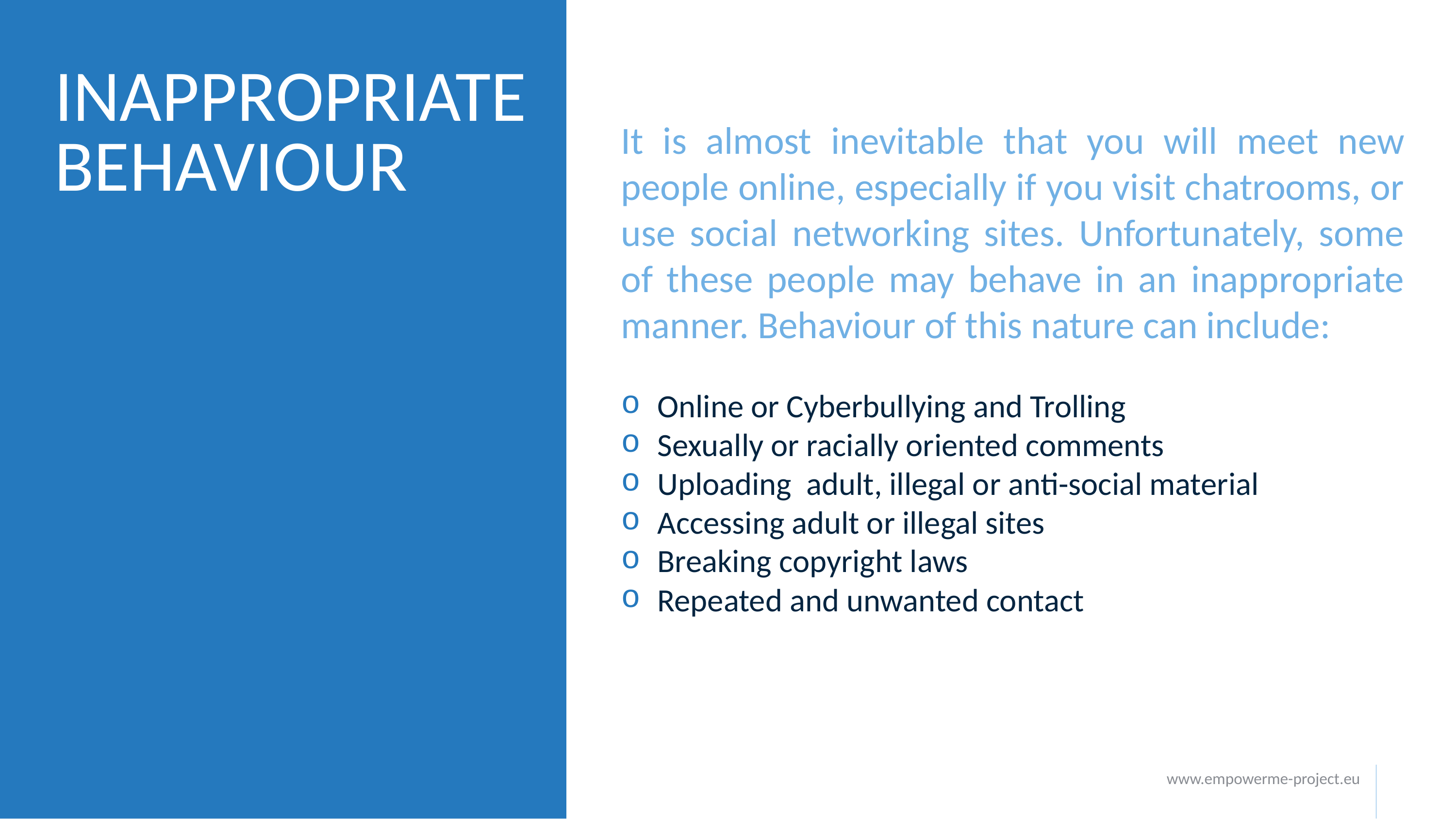

# INAPPROPRIATE BEHAVIOUR
It is almost inevitable that you will meet new people online, especially if you visit chatrooms, or use social networking sites. Unfortunately, some of these people may behave in an inappropriate manner. Behaviour of this nature can include:

Online or Cyberbullying and Trolling
Sexually or racially oriented comments
Uploading  adult, illegal or anti-social material
Accessing adult or illegal sites
Breaking copyright laws
Repeated and unwanted contact

www.empowerme-project.eu